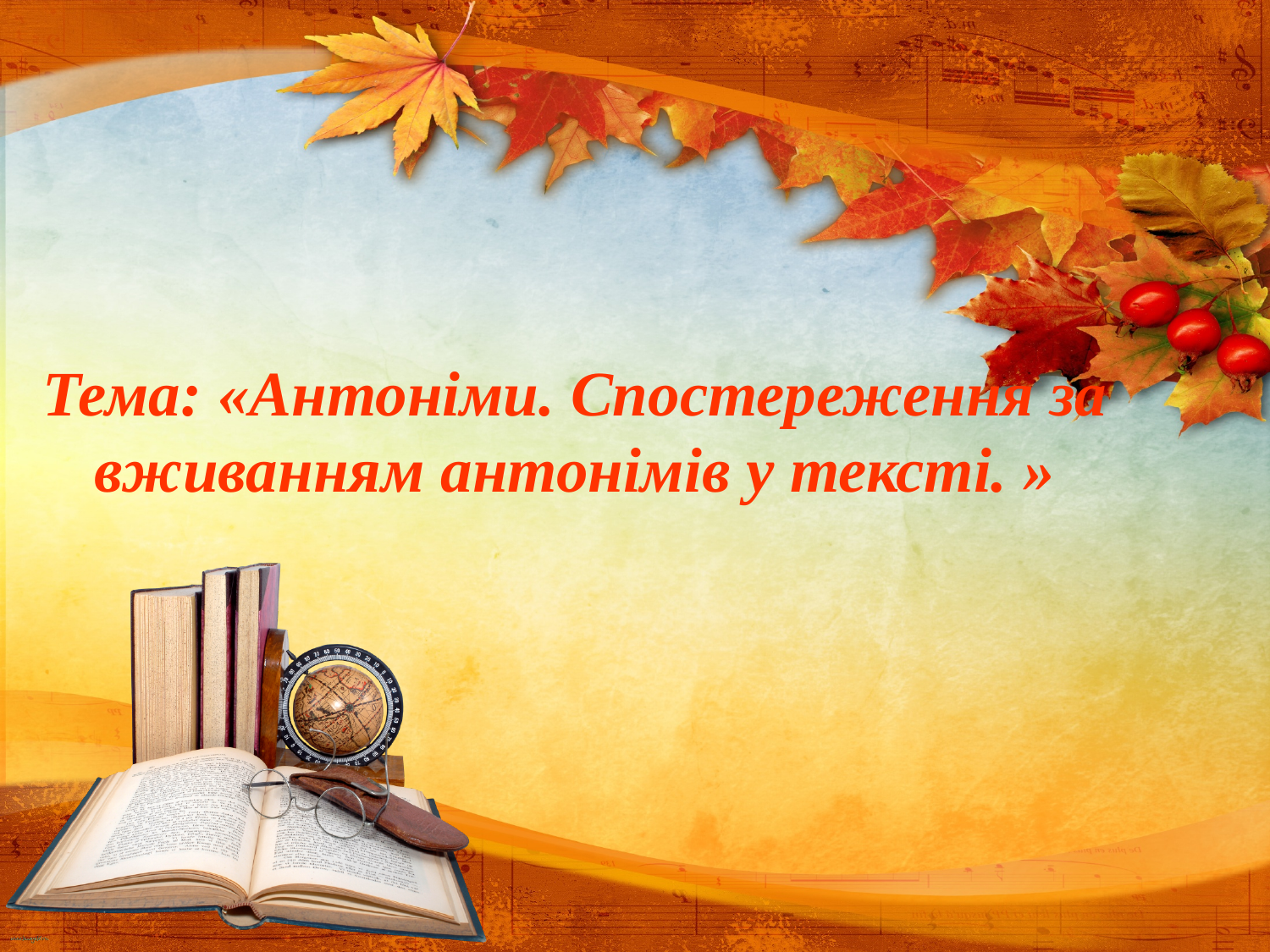

Тема: «Антоніми. Спостереження за вживанням антонімів у тексті. »